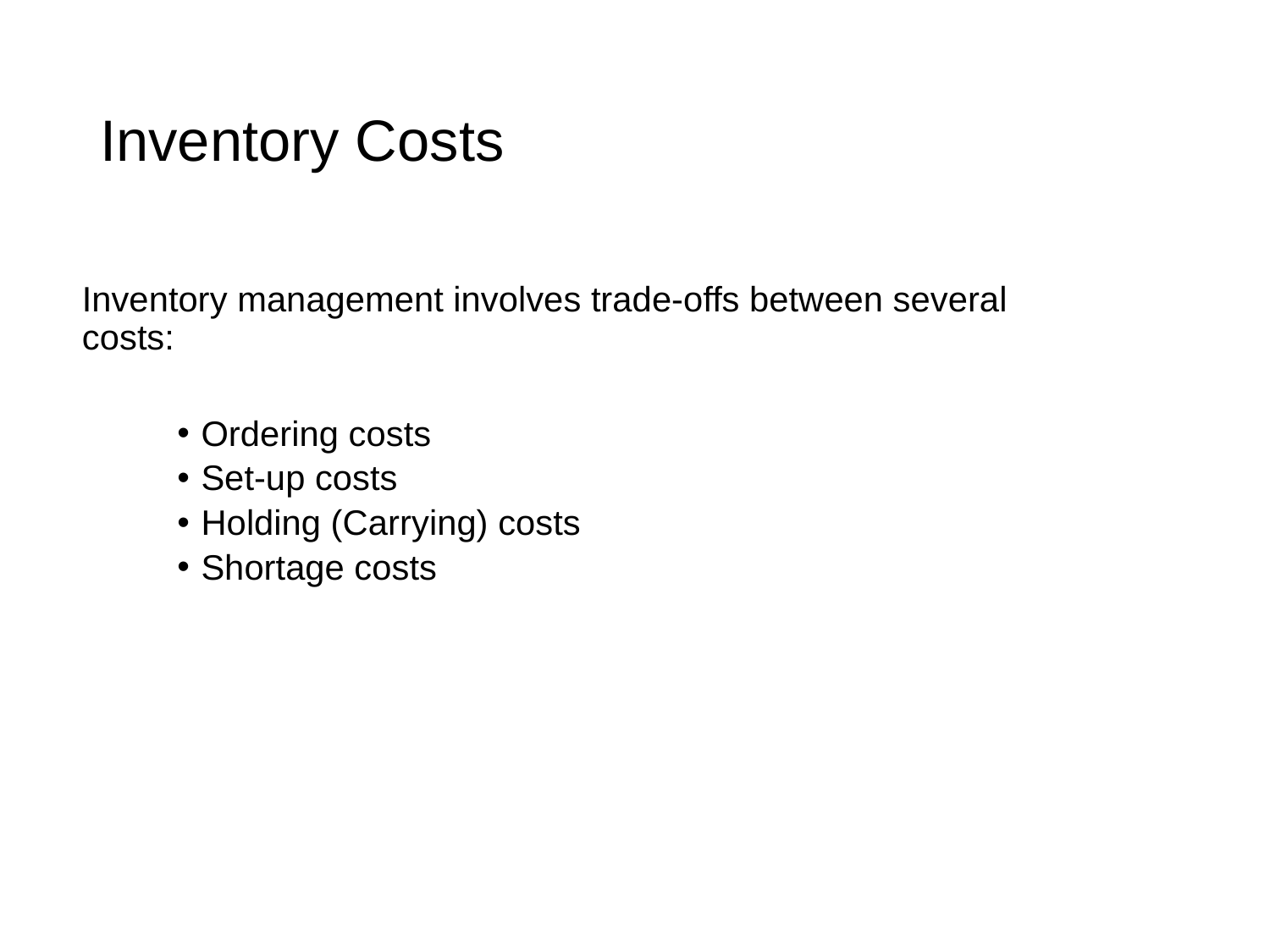

# Inventory Costs
Inventory management involves trade-offs between several costs:

Ordering costs
Set-up costs
Holding (Carrying) costs
Shortage costs